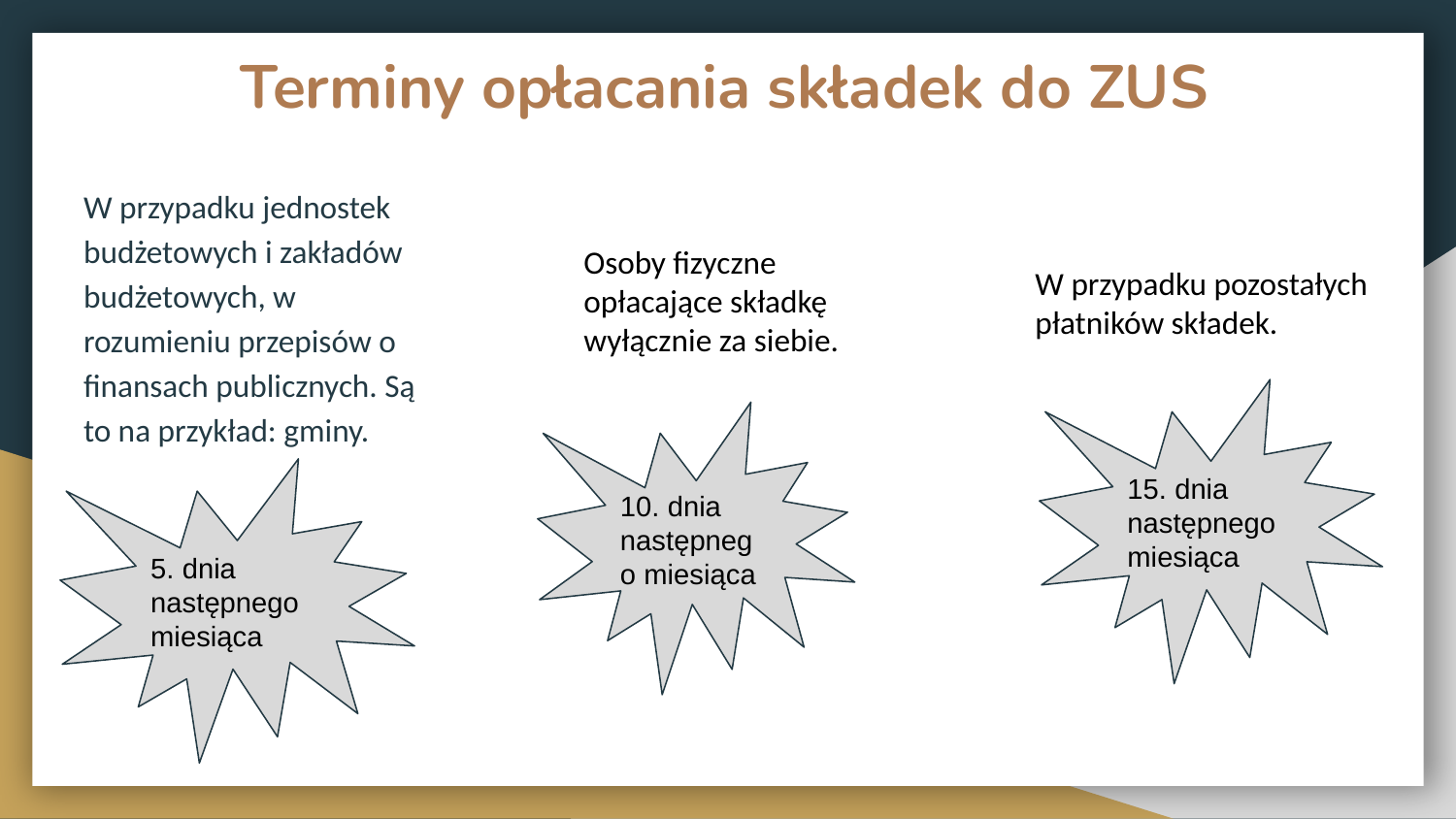

# Terminy opłacania składek do ZUS
W przypadku jednostek budżetowych i zakładów budżetowych, w rozumieniu przepisów o finansach publicznych. Są to na przykład: gminy.
Osoby fizyczne opłacające składkę wyłącznie za siebie.
W przypadku pozostałych płatników składek.
15. dnia następnego miesiąca
10. dnia następnego miesiąca
5. dnia następnego miesiąca